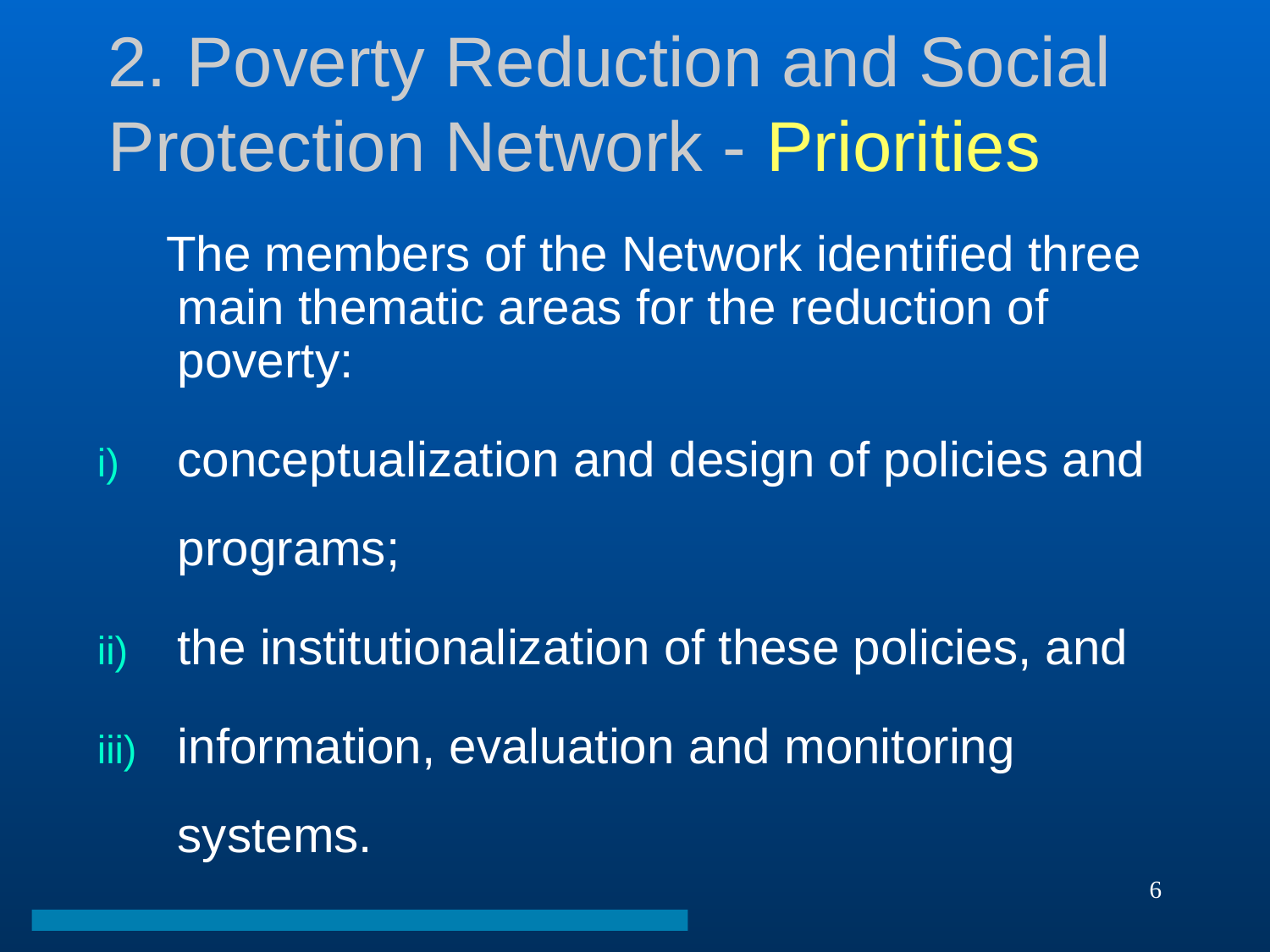

# 2. Poverty Reduction and Social Protection Network - Priorities
     The members of the Network identified three main thematic areas for the reduction of poverty:
conceptualization and design of policies and programs;
the institutionalization of these policies, and
information, evaluation and monitoring systems.
6